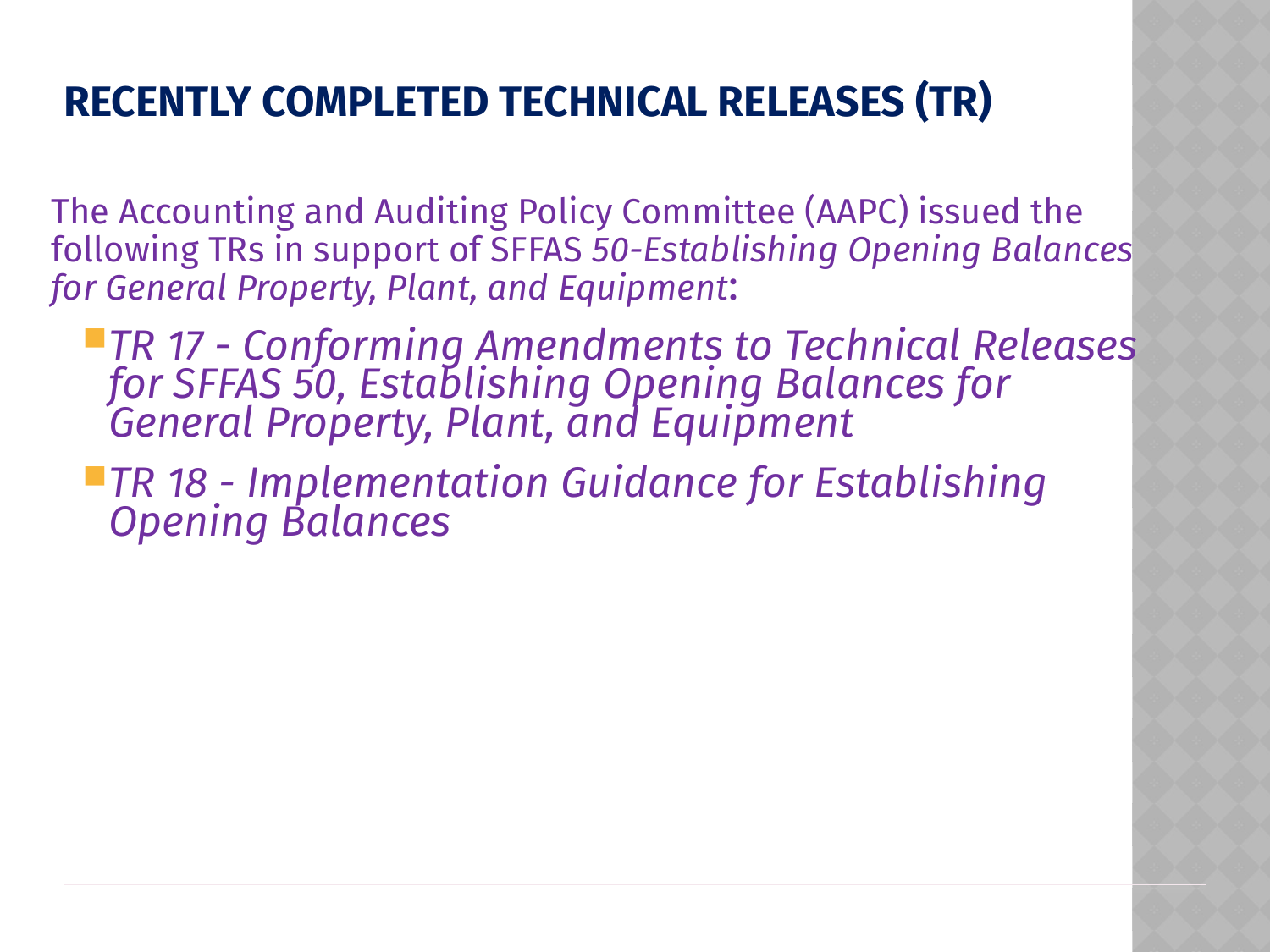

# Recently Completed Technical Releases (TR)
The Accounting and Auditing Policy Committee (AAPC) issued the following TRs in support of SFFAS 50-Establishing Opening Balances for General Property, Plant, and Equipment:
TR 17 - Conforming Amendments to Technical Releases for SFFAS 50, Establishing Opening Balances for General Property, Plant, and Equipment
TR 18 - Implementation Guidance for Establishing Opening Balances